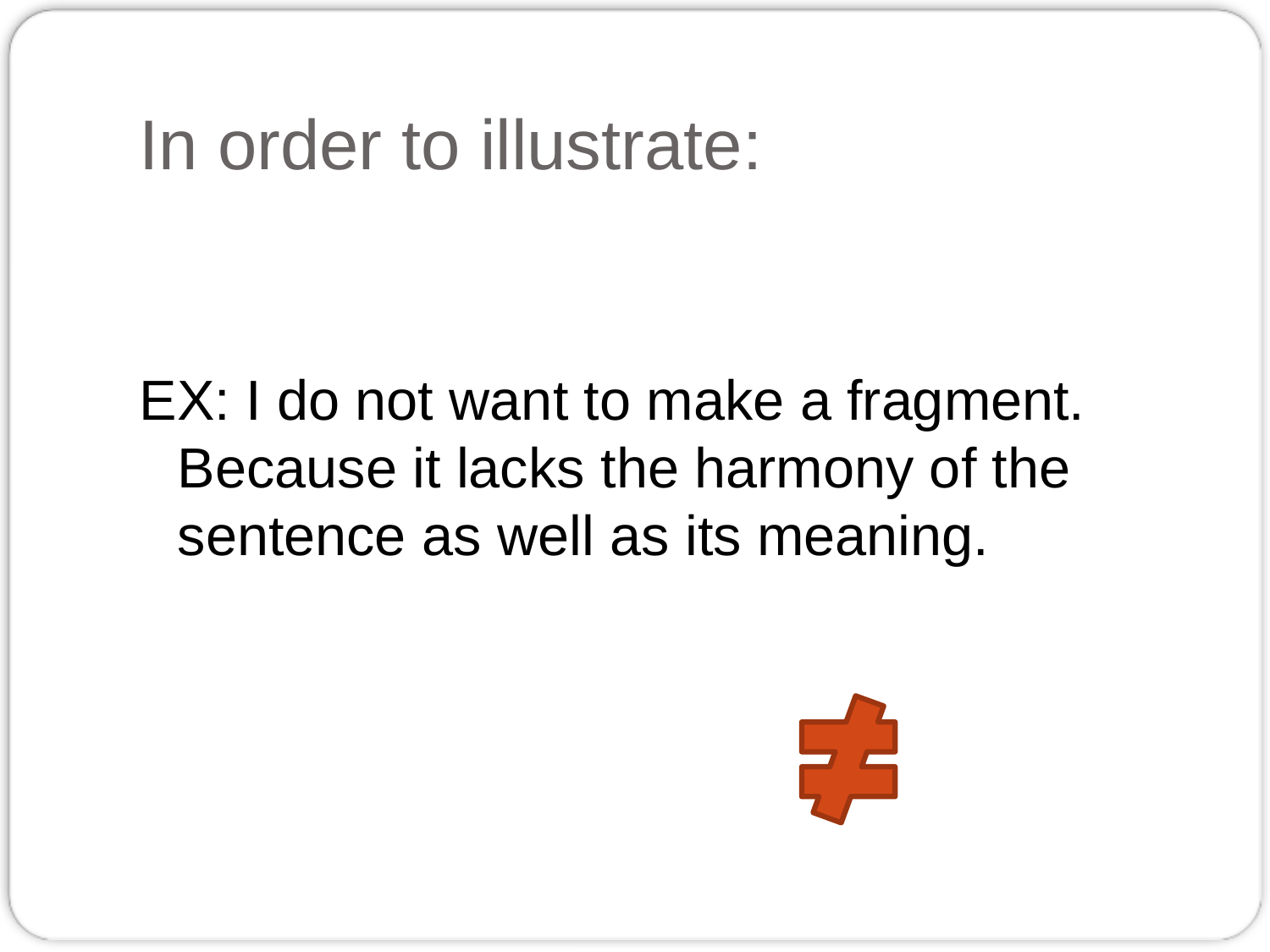

# In order to illustrate:

EX: I do not want to make a fragment. Because it lacks the harmony of the sentence as well as its meaning.